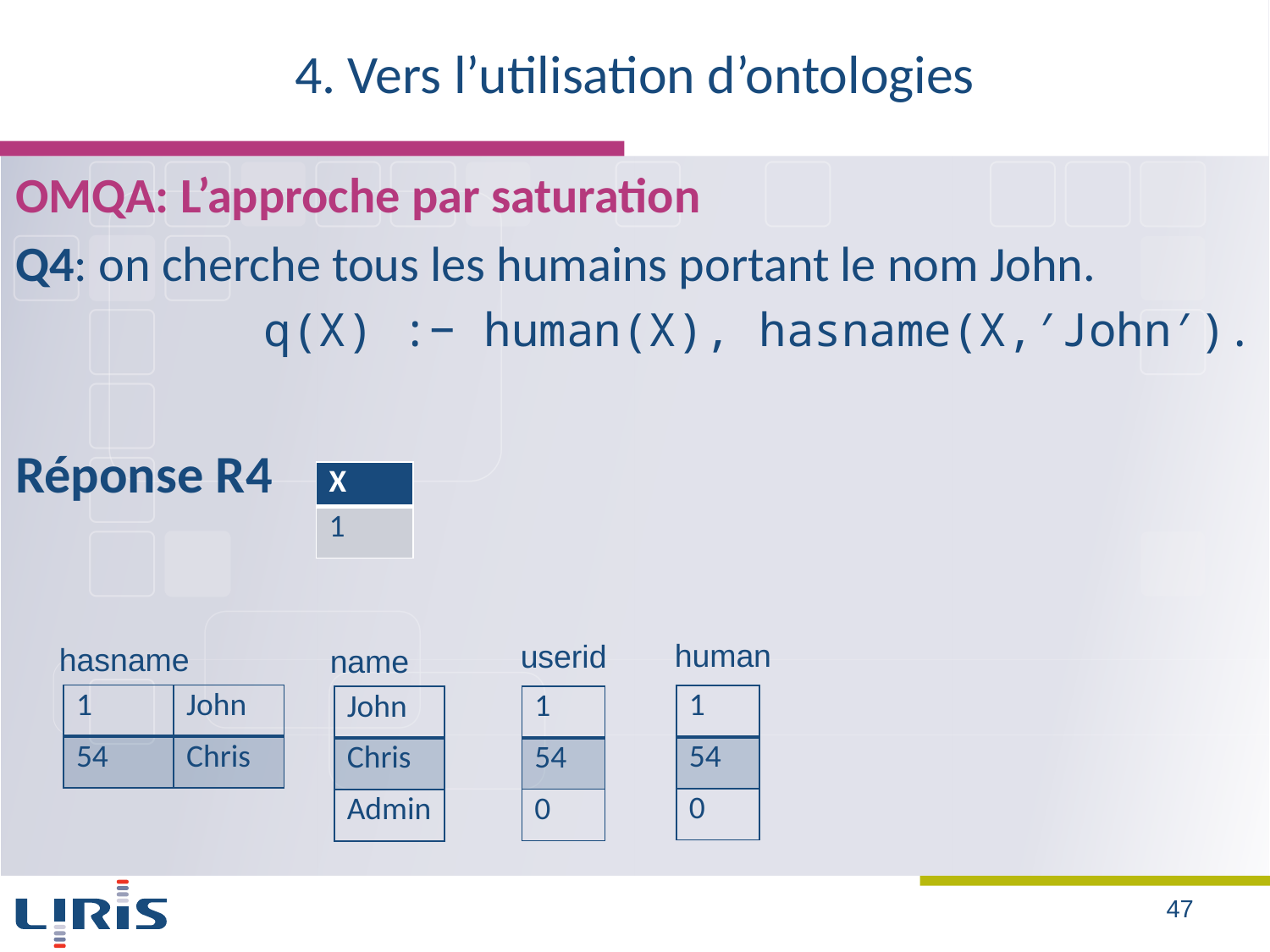

# 4. Vers l’utilisation d’ontologies
OMQA: L’approche par saturation
Q4: on cherche tous les humains portant le nom John.
q(X) :− human(X), hasname(X,′John′).

Réponse R4
| X |
| --- |
| 1 |
human
userid
hasname
name
| 1 | John |
| --- | --- |
| 54 | Chris |
| 1 |
| --- |
| 54 |
| 0 |
| 1 |
| --- |
| 54 |
| 0 |
| John |
| --- |
| Chris |
| Admin |
47